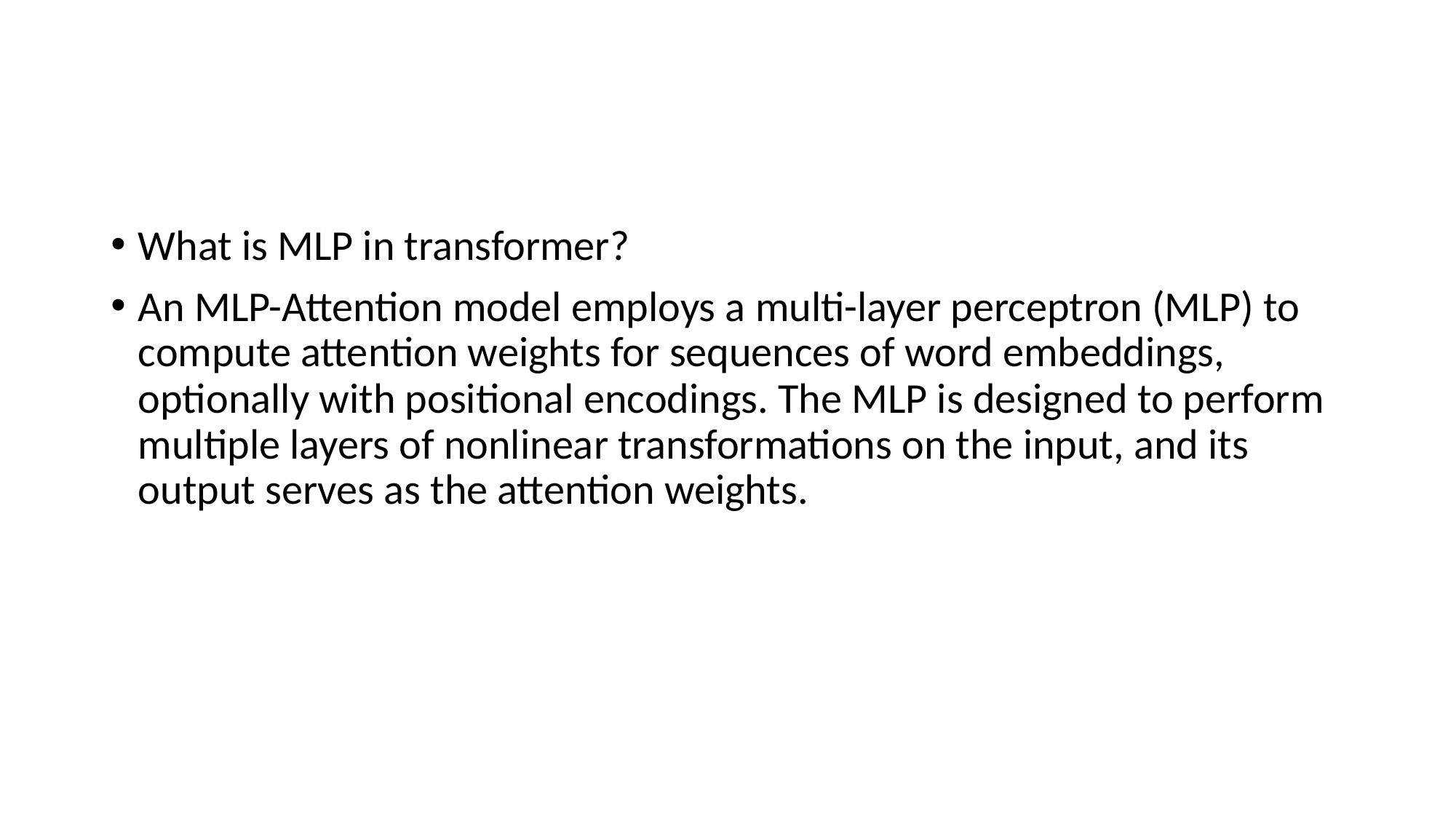

#
What is MLP in transformer?
An MLP-Attention model employs a multi-layer perceptron (MLP) to compute attention weights for sequences of word embeddings, optionally with positional encodings. The MLP is designed to perform multiple layers of nonlinear transformations on the input, and its output serves as the attention weights.